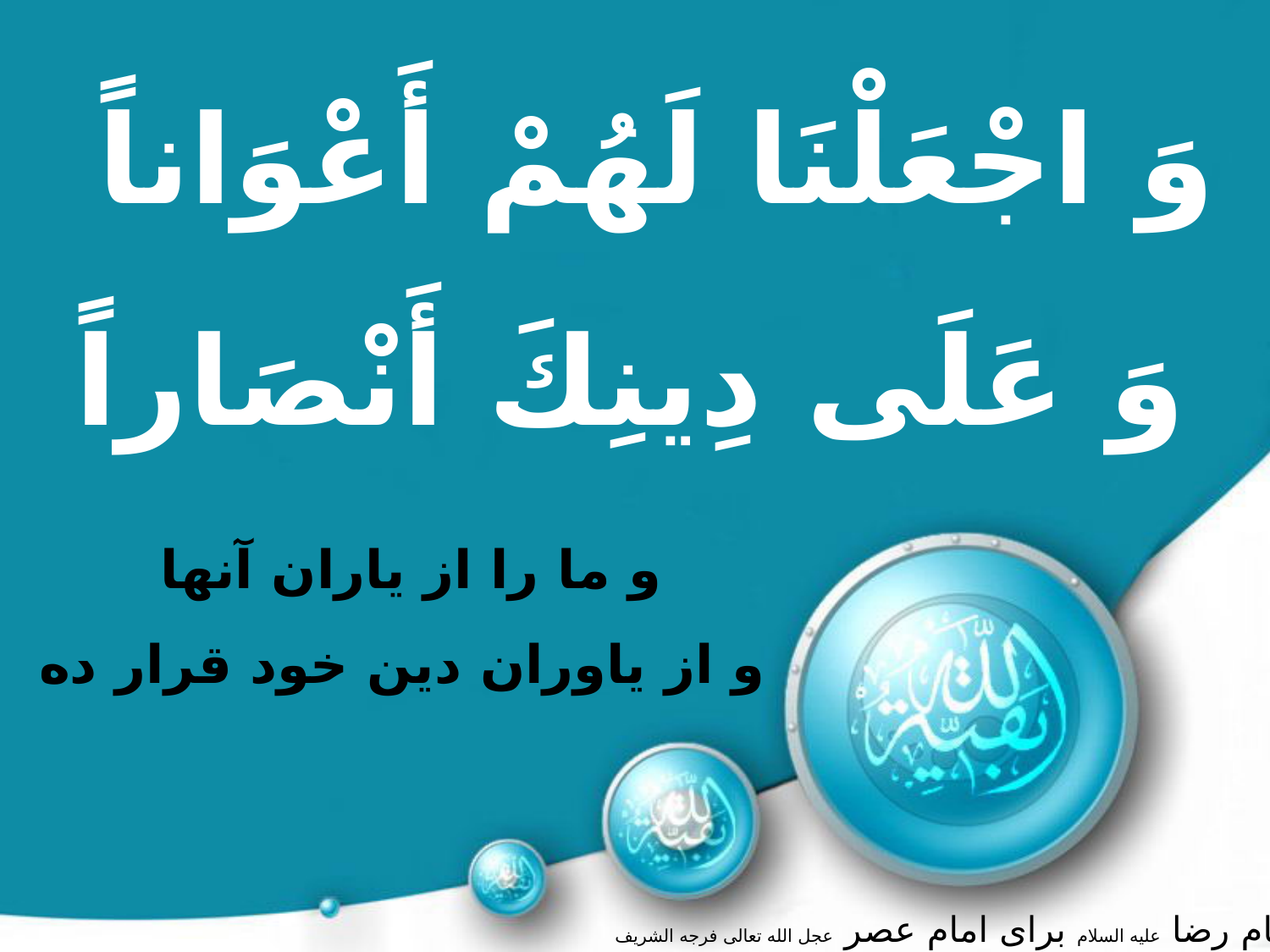

وَ اجْعَلْنَا لَهُمْ أَعْوَاناً
وَ عَلَى دِينِكَ أَنْصَاراً
و ما را از ياران آنها
و از ياوران دين خود قرار ده